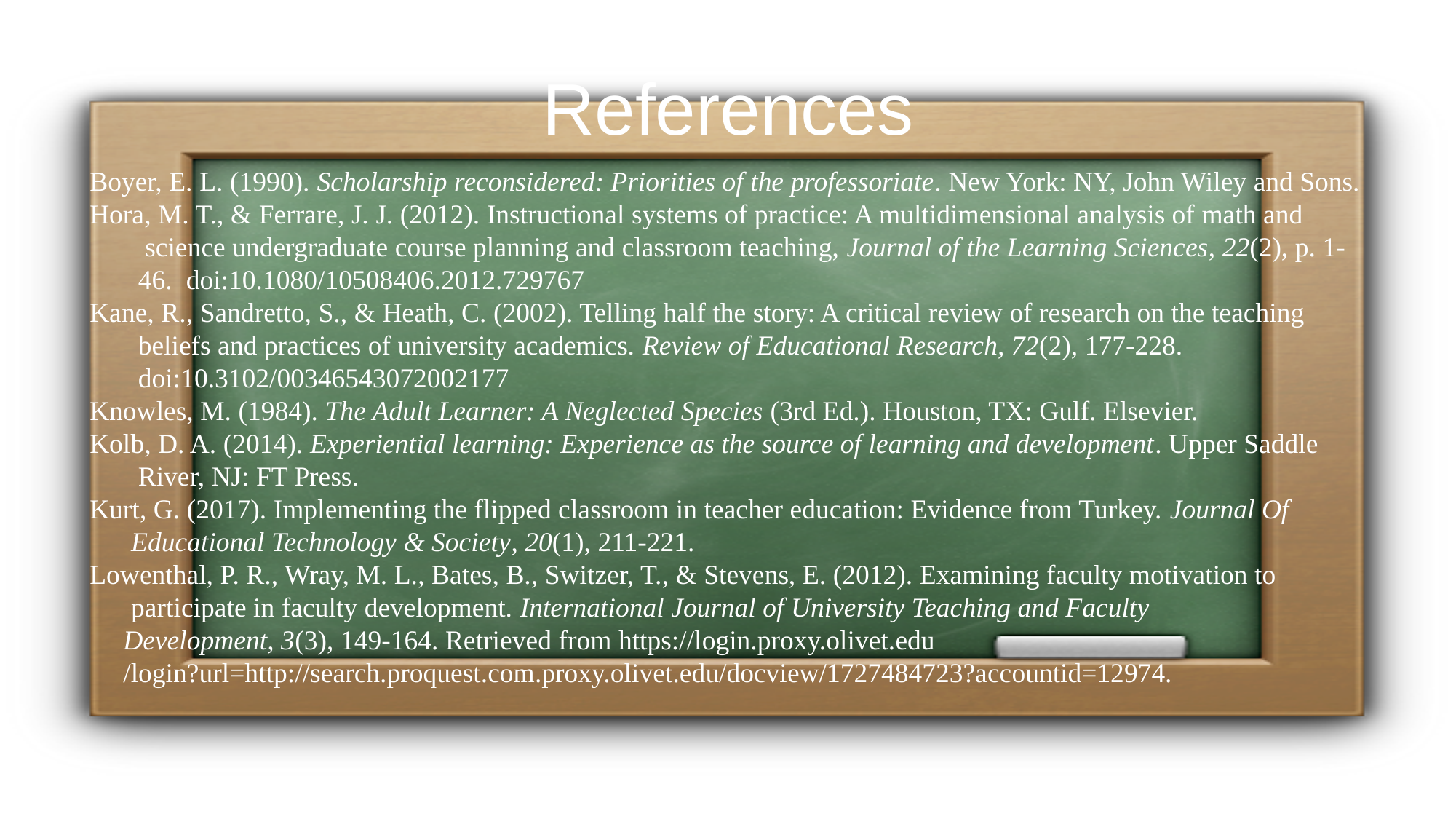

# References

Boyer, E. L. (1990). Scholarship reconsidered: Priorities of the professoriate. New York: NY, John Wiley and Sons.
Hora, M. T., & Ferrare, J. J. (2012). Instructional systems of practice: A multidimensional analysis of math and
        science undergraduate course planning and classroom teaching, Journal of the Learning Sciences, 22(2), p. 1-
       46.  doi:10.1080/10508406.2012.729767
Kane, R., Sandretto, S., & Heath, C. (2002). Telling half the story: A critical review of research on the teaching
       beliefs and practices of university academics. Review of Educational Research, 72(2), 177-228.
       doi:10.3102/00346543072002177
Knowles, M. (1984). The Adult Learner: A Neglected Species (3rd Ed.). Houston, TX: Gulf. Elsevier.
Kolb, D. A. (2014). Experiential learning: Experience as the source of learning and development. Upper Saddle
       River, NJ: FT Press.
Kurt, G. (2017). Implementing the flipped classroom in teacher education: Evidence from Turkey. Journal Of
      Educational Technology & Society, 20(1), 211-221.
Lowenthal, P. R., Wray, M. L., Bates, B., Switzer, T., & Stevens, E. (2012). Examining faculty motivation to
      participate in faculty development. International Journal of University Teaching and Faculty
Development, 3(3), 149-164. Retrieved from https://login.proxy.olivet.edu /login?url=http://search.proquest.com.proxy.olivet.edu/docview/1727484723?accountid=12974.